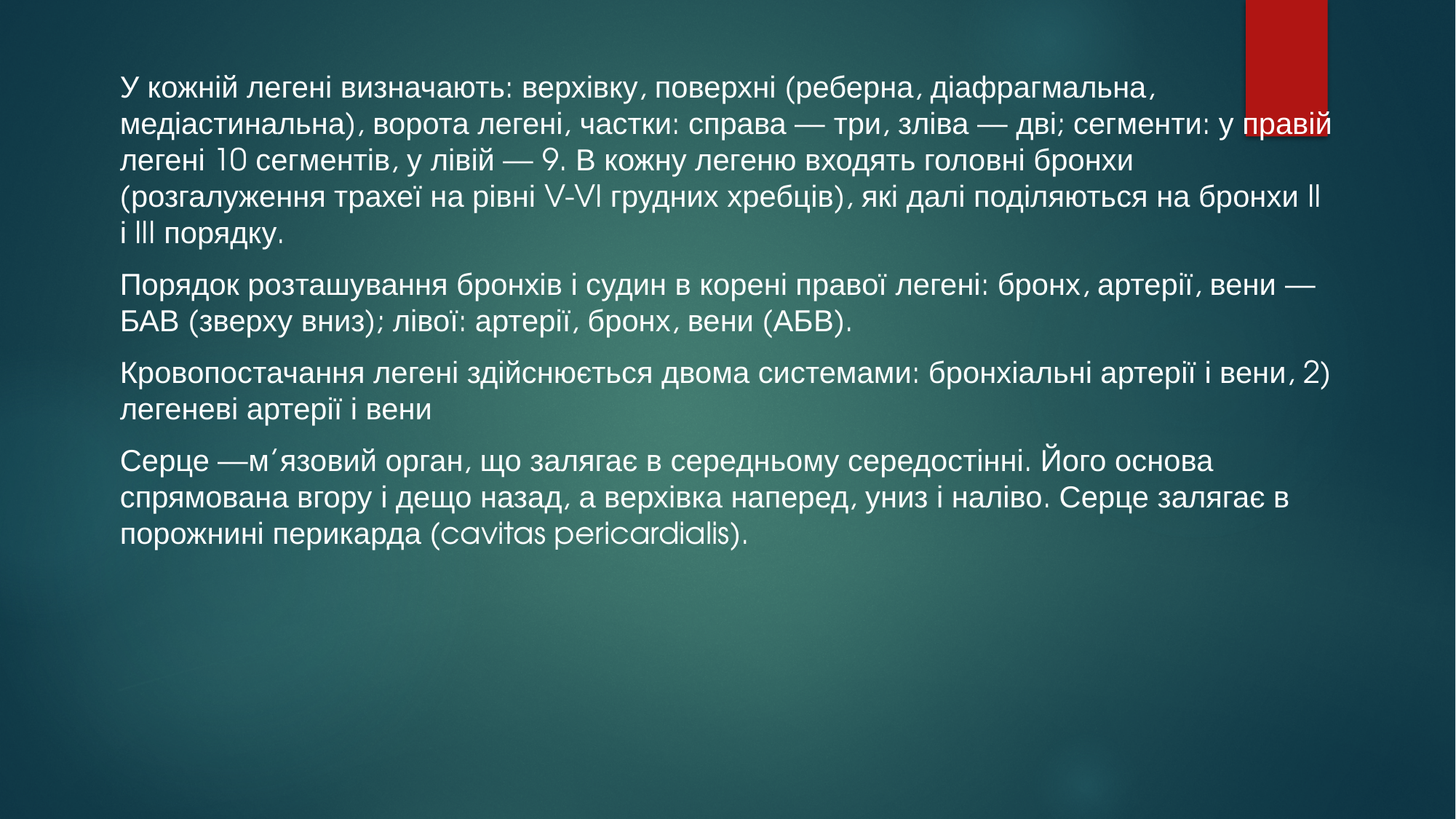

У кожній легені визначають: верхівку, поверхні (реберна, діафрагмальна, медіастинальна), ворота легені, частки: справа — три, зліва — дві; сегменти: у правій легені 10 сегментів, у лівій — 9. В кожну легеню входять головні бронхи (розгалуження трахеї на рівні V-VI грудних хребців), які далі поділяються на бронхи II і III порядку.
Порядок розташування бронхів і судин в корені правої легені: бронх, артерії, вени — БАВ (зверху вниз); лівої: артерії, бронх, вени (АБВ).
Кровопостачання легені здійснюється двома системами: бронхіальні артерії і вени, 2) легеневі артерії і вени
Серце —м’язовий орган, що залягає в середньому середостінні. Його основа спрямована вгору і дещо назад, а верхівка наперед, униз і наліво. Серце залягає в порожнині перикарда (cavitas pericardialis).